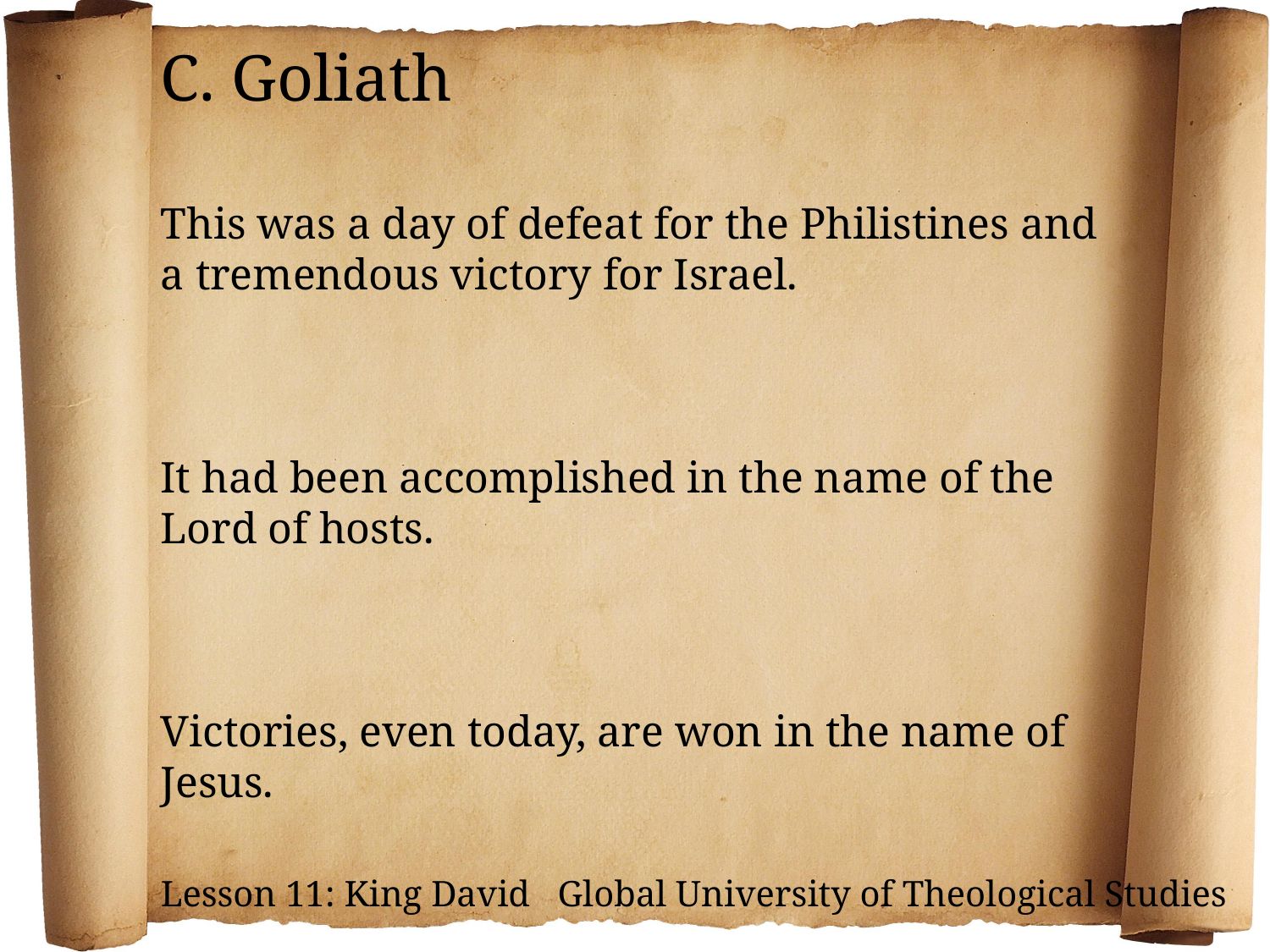

C. Goliath
This was a day of defeat for the Philistines and a tremendous victory for Israel.

It had been accomplished in the name of the Lord of hosts.

Victories, even today, are won in the name of Jesus.
Lesson 11: King David   Global University of Theological Studies